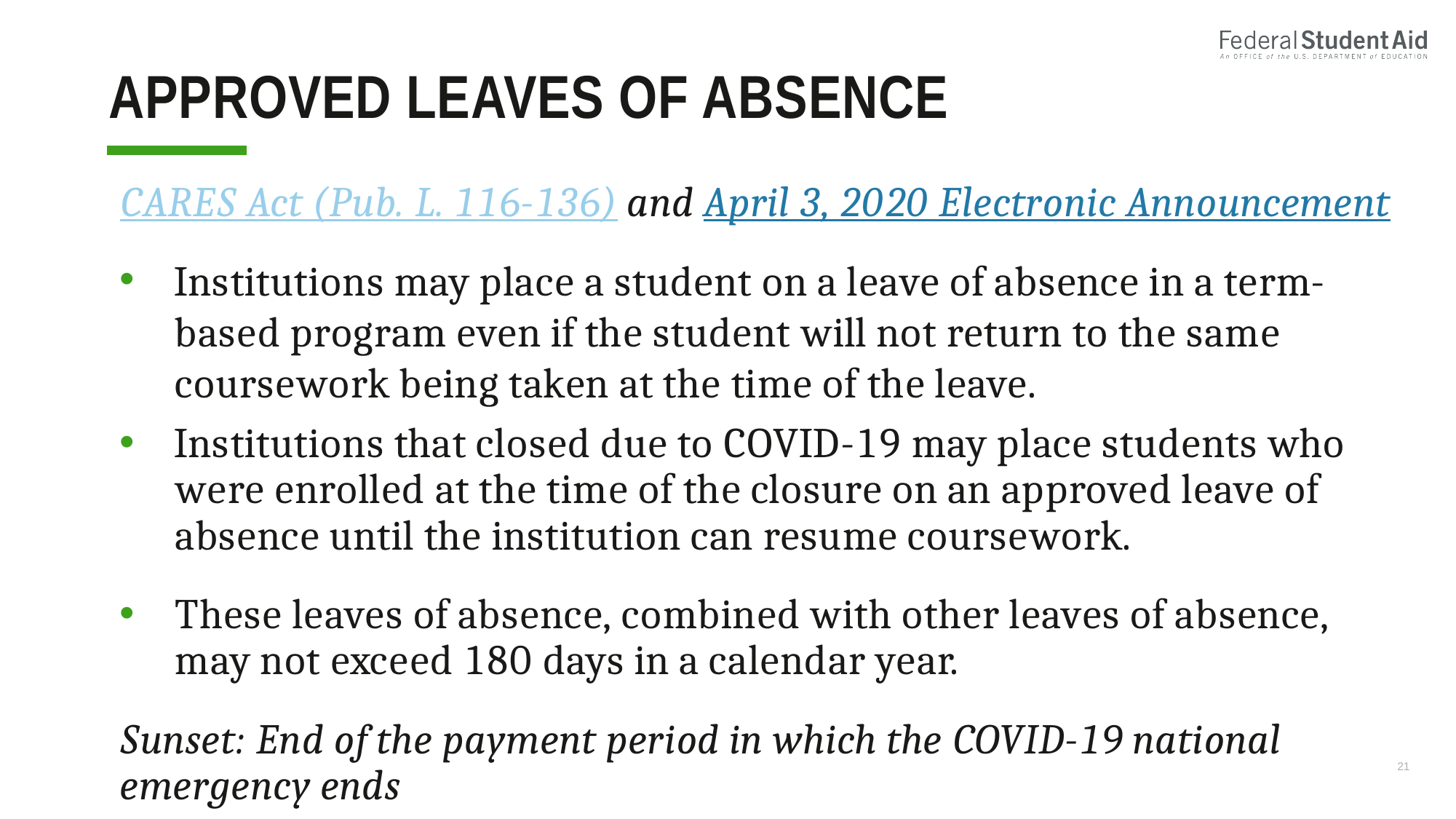

# Approved leaves of absence
CARES Act (Pub. L. 116-136) and April 3, 2020 Electronic Announcement
Institutions may place a student on a leave of absence in a term-based program even if the student will not return to the same coursework being taken at the time of the leave.
Institutions that closed due to COVID-19 may place students who were enrolled at the time of the closure on an approved leave of absence until the institution can resume coursework.
These leaves of absence, combined with other leaves of absence, may not exceed 180 days in a calendar year.
Sunset: End of the payment period in which the COVID-19 national emergency ends

21